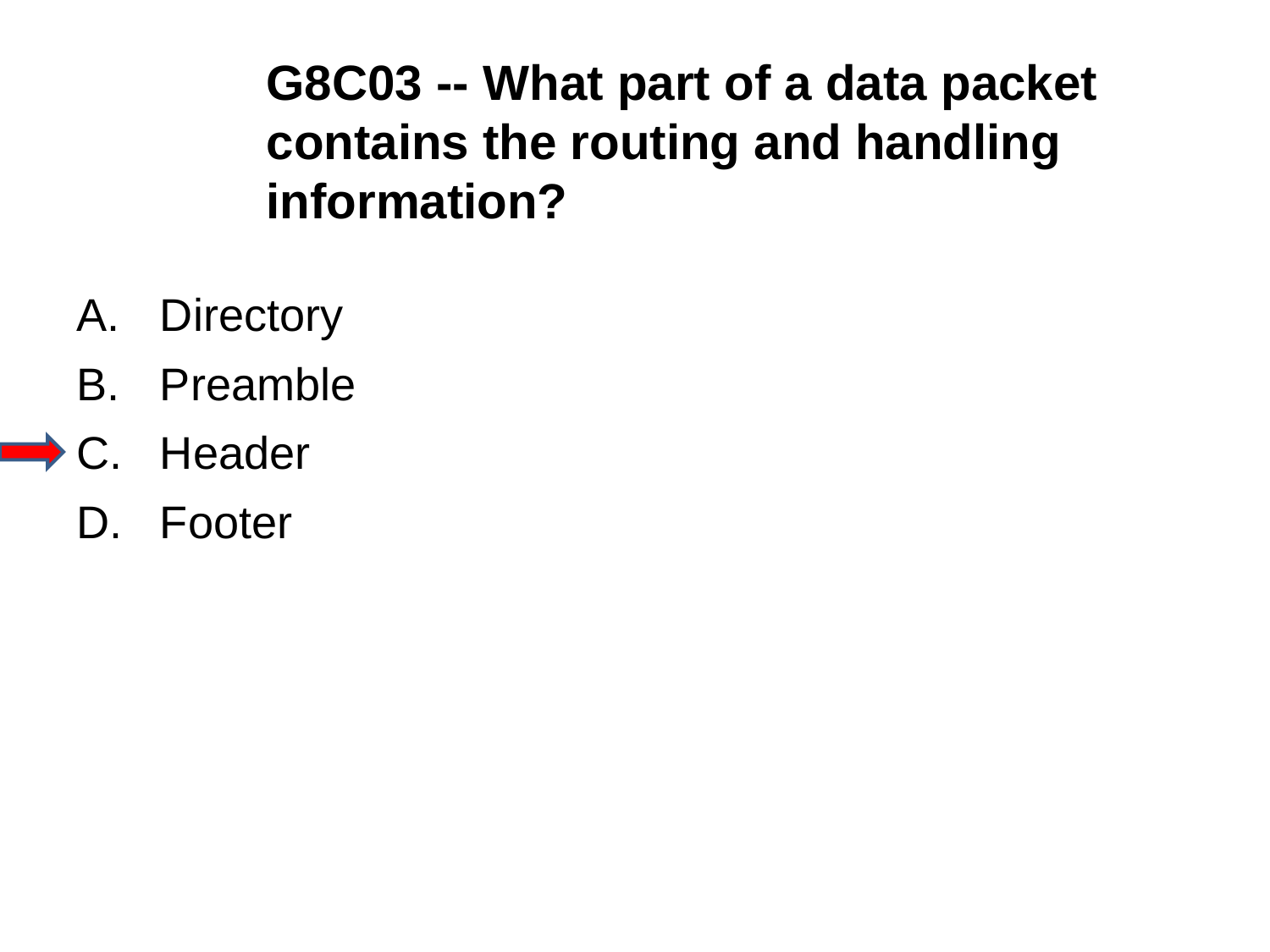

G8C03 -- What part of a data packet contains the routing and handling information?
A.	 Directory
B.	 Preamble
C.	 Header
D.	 Footer